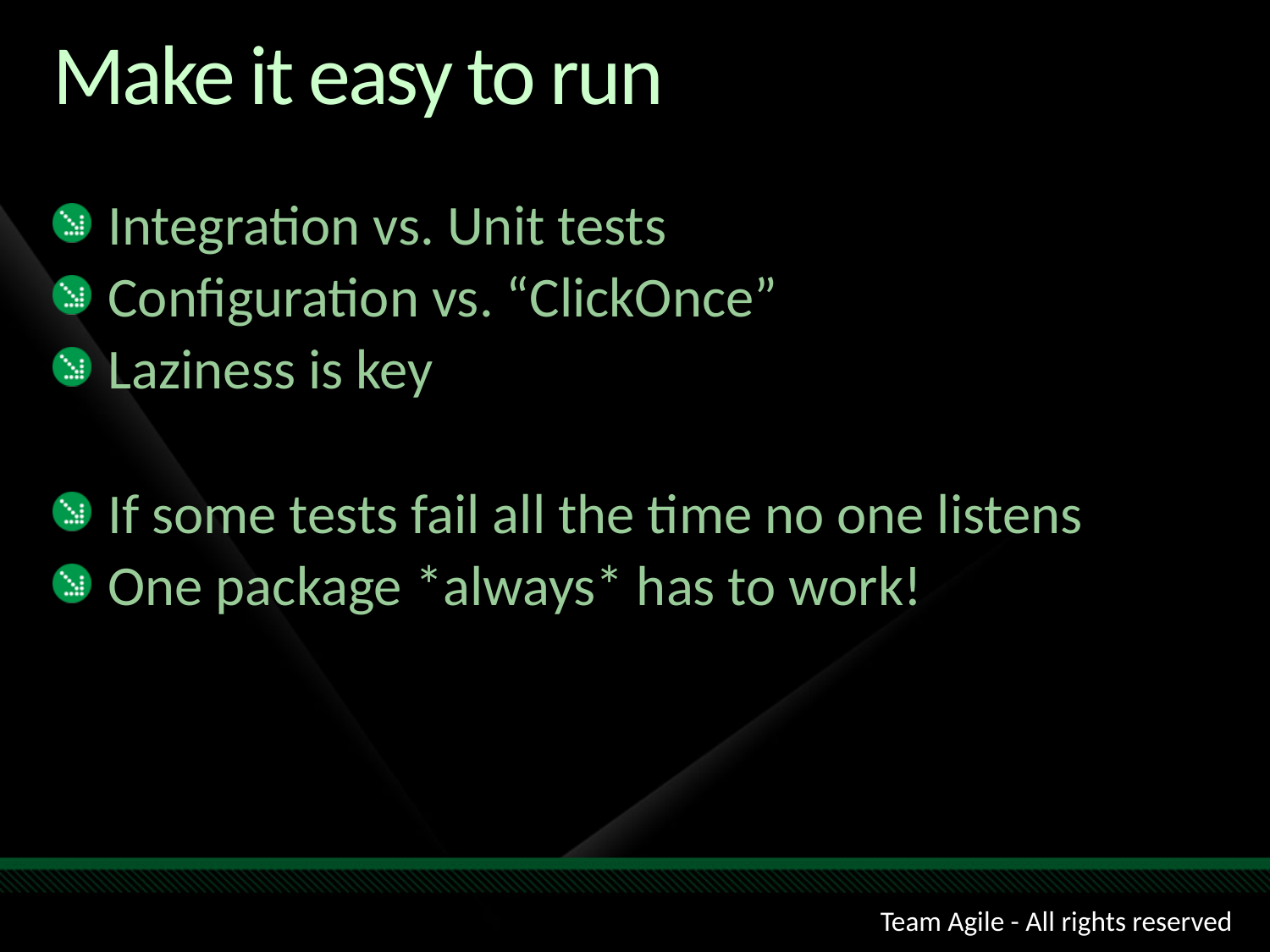

# Make it easy to run
Integration vs. Unit tests
Configuration vs. “ClickOnce”
Laziness is key

If some tests fail all the time no one listens
One package *always* has to work!
Team Agile - All rights reserved